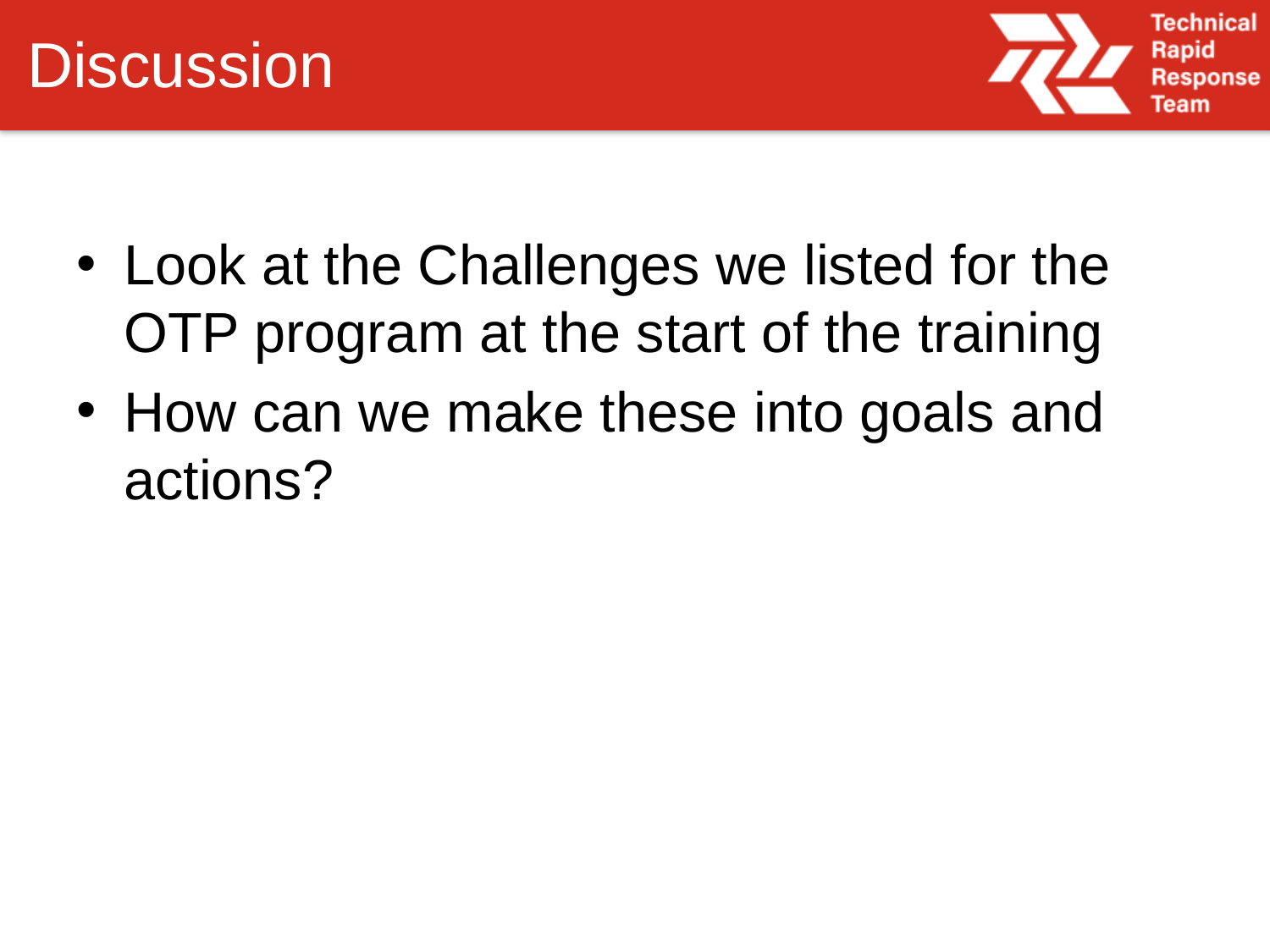

# Discussion
Look at the Challenges we listed for the OTP program at the start of the training
How can we make these into goals and actions?